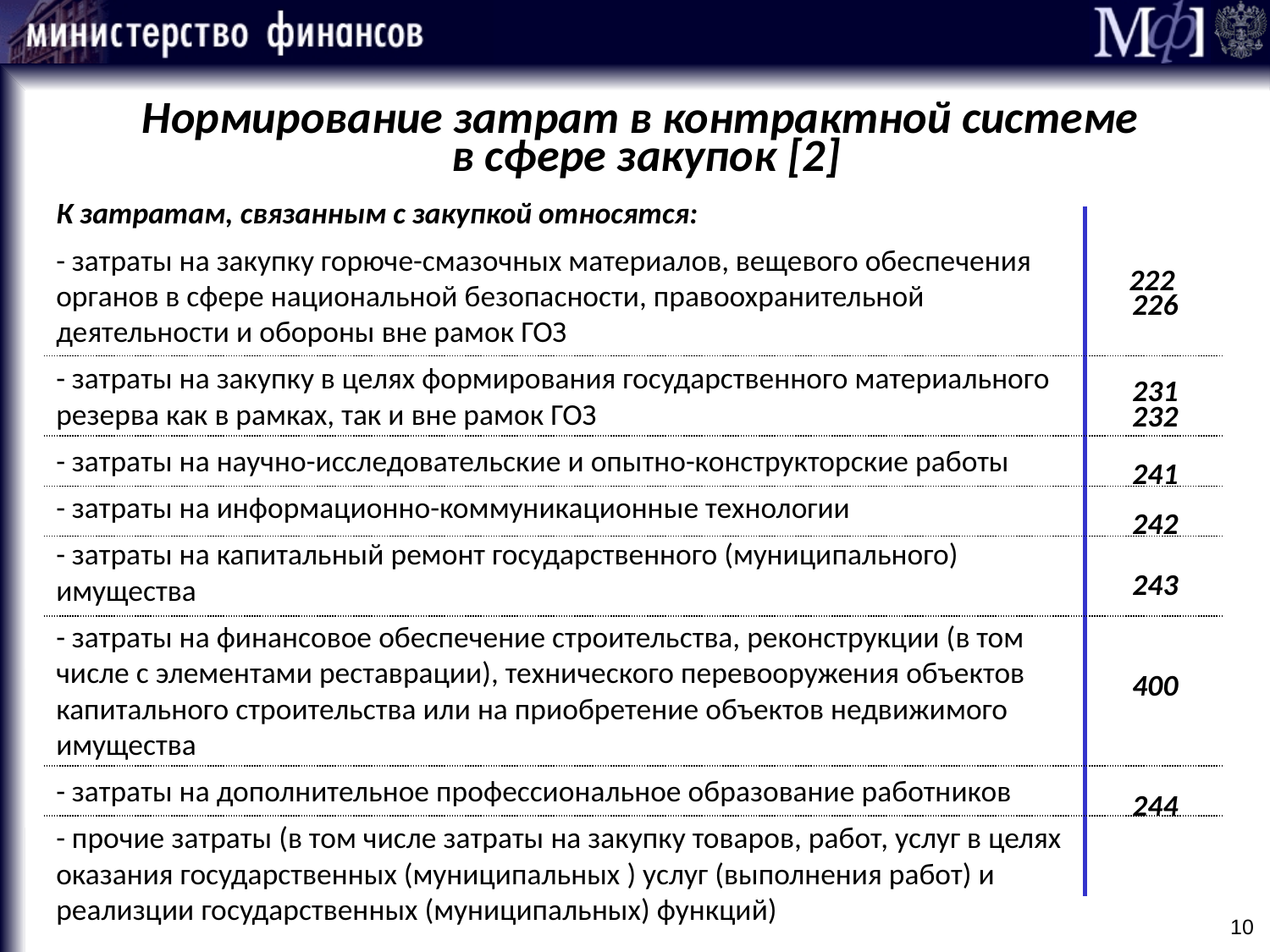

Нормирование затрат в контрактной системе
в сфере закупок [2]
К затратам, связанным с закупкой относятся:
- затраты на закупку горюче-смазочных материалов, вещевого обеспечения органов в сфере национальной безопасности, правоохранительной деятельности и обороны вне рамок ГОЗ
- затраты на закупку в целях формирования государственного материального резерва как в рамках, так и вне рамок ГОЗ
- затраты на научно-исследовательские и опытно-конструкторские работы
- затраты на информационно-коммуникационные технологии
- затраты на капитальный ремонт государственного (муниципального) имущества
- затраты на финансовое обеспечение строительства, реконструкции (в том числе с элементами реставрации), технического перевооружения объектов капитального строительства или на приобретение объектов недвижимого имущества
- затраты на дополнительное профессиональное образование работников
- прочие затраты (в том числе затраты на закупку товаров, работ, услуг в целях оказания государственных (муниципальных ) услуг (выполнения работ) и реализции государственных (муниципальных) функций)

222
226

231
232

241

242

243

400

244

10